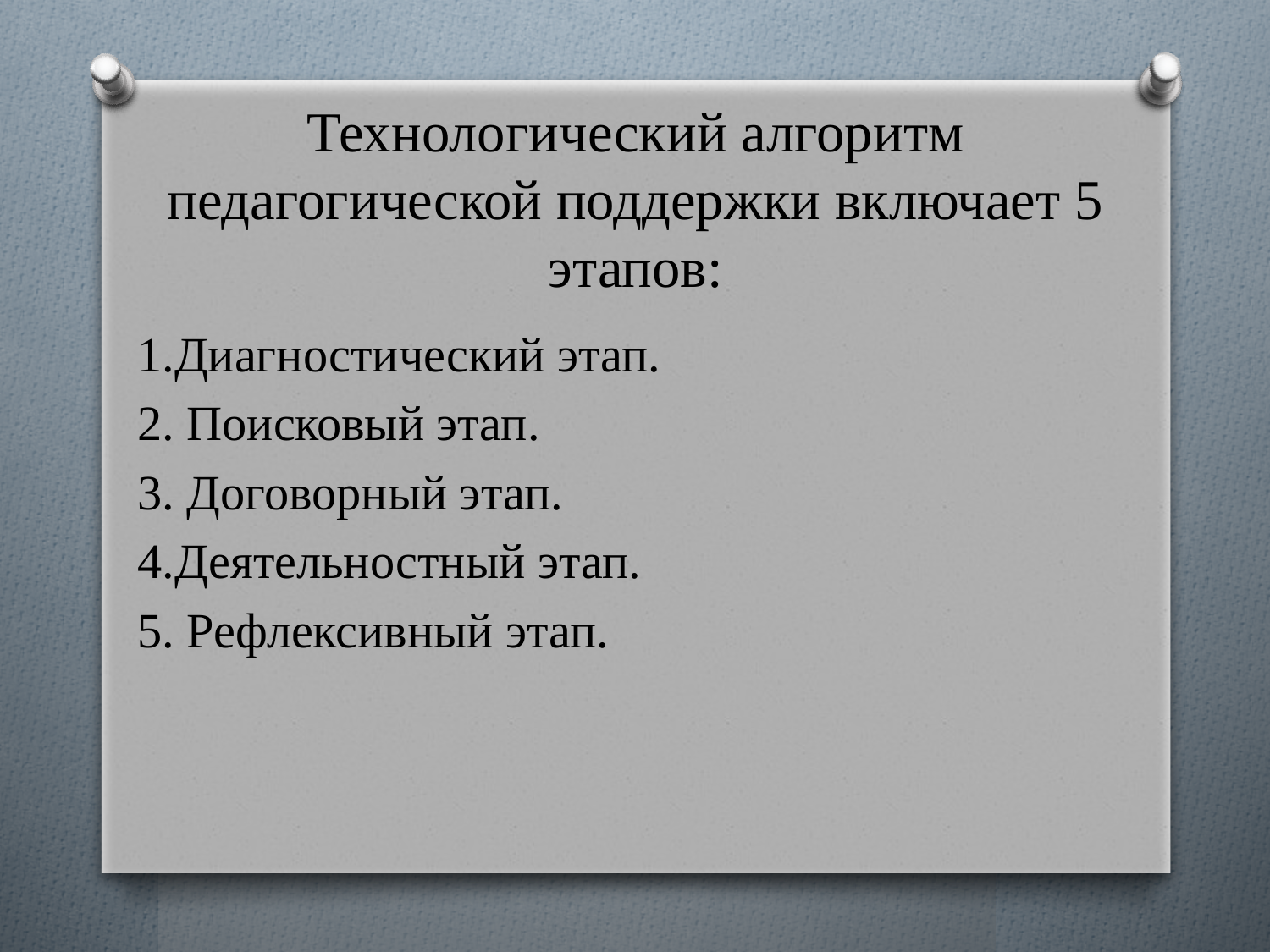

# Технологический алгоритм педагогической поддержки включает 5 этапов:
1.Диагностический этап.
2. Поисковый этап.
3. Договорный этап.
4.Деятельностный этап.
5. Рефлексивный этап.